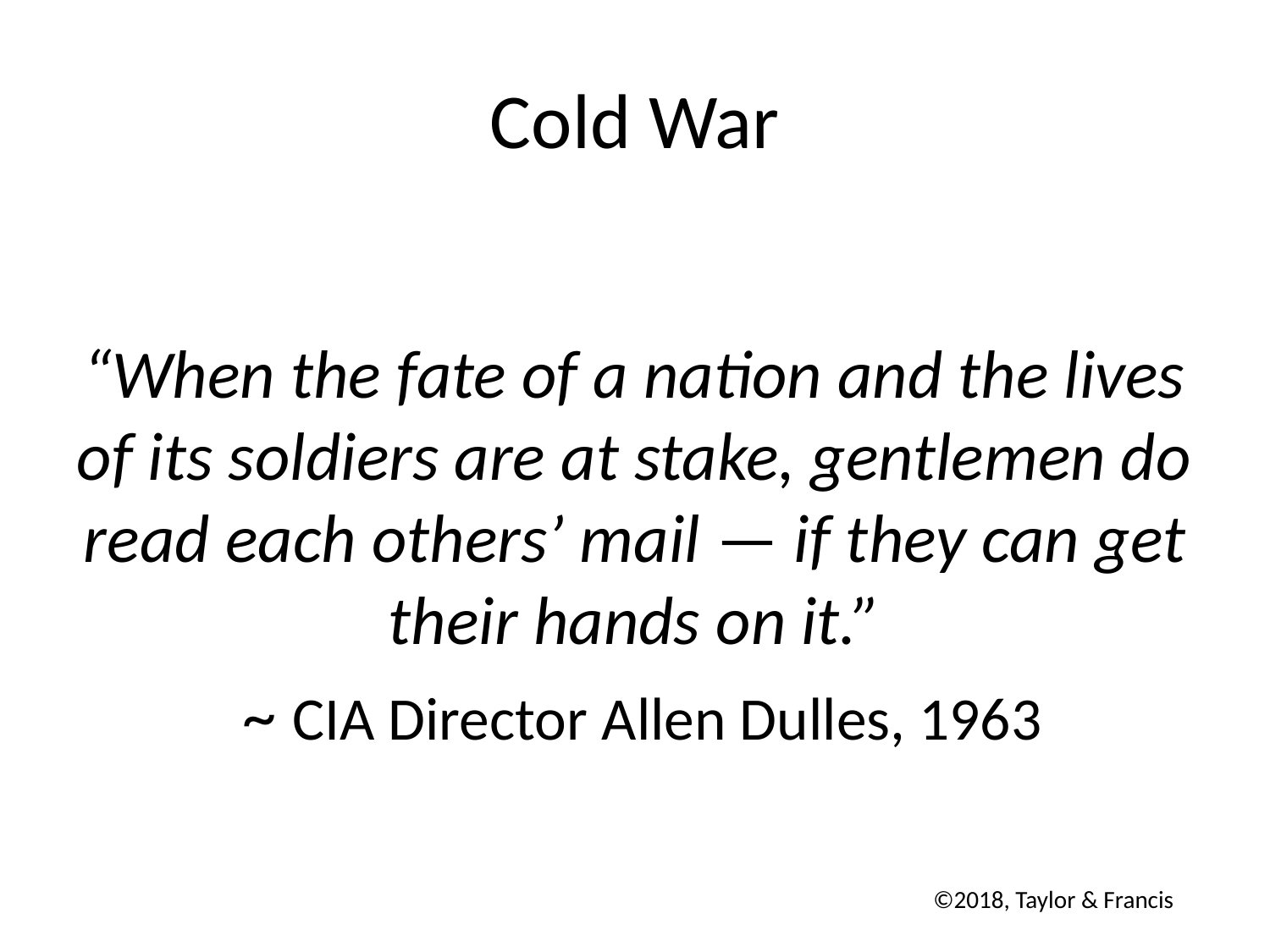

# Cold War
“When the fate of a nation and the lives of its soldiers are at stake, gentlemen do read each others’ mail — if they can get their hands on it.”
 ~ CIA Director Allen Dulles, 1963

©2018, Taylor & Francis